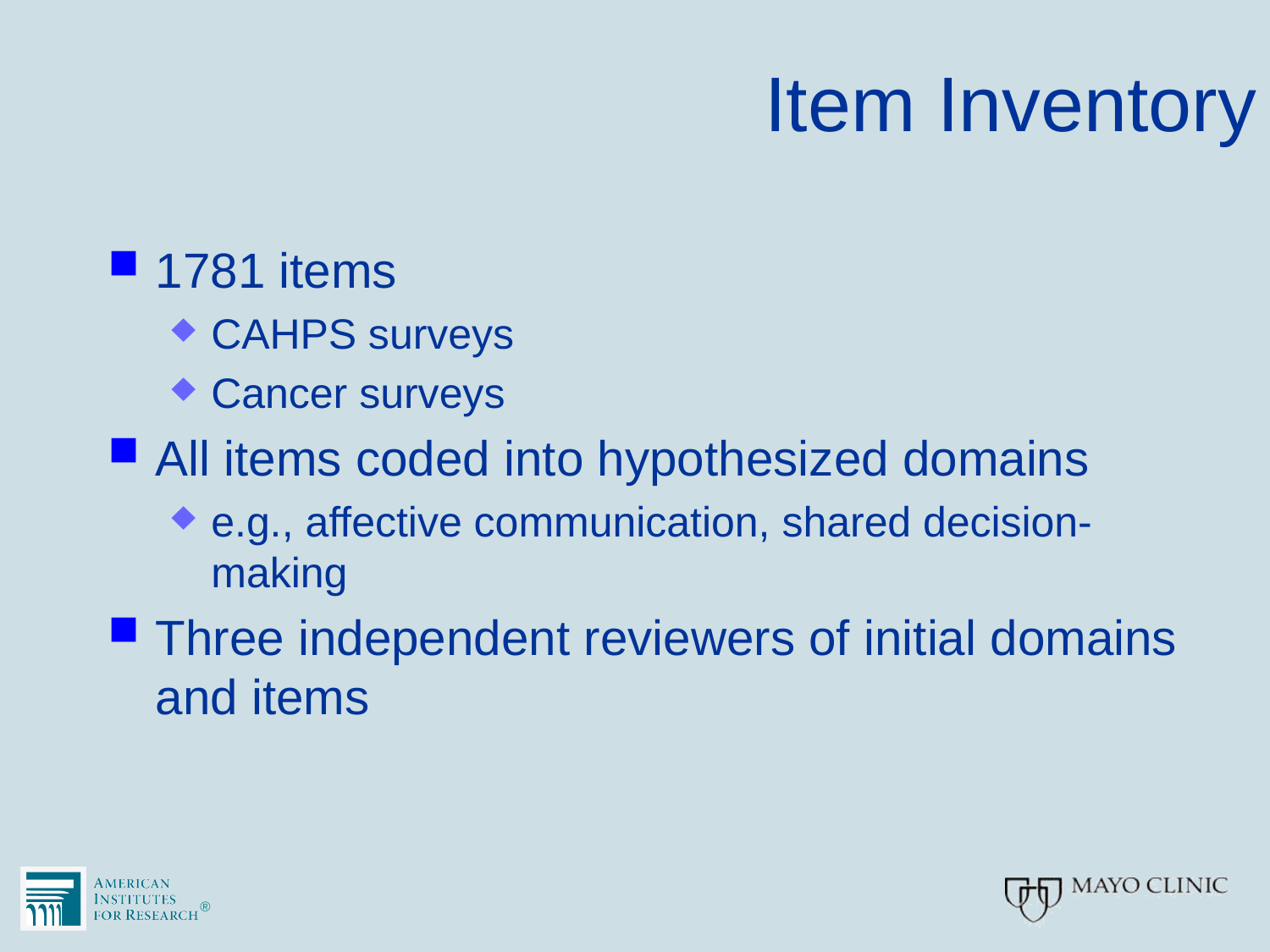

# Item Inventory
1781 items
CAHPS surveys
Cancer surveys
All items coded into hypothesized domains
e.g., affective communication, shared decision-making
Three independent reviewers of initial domains and items